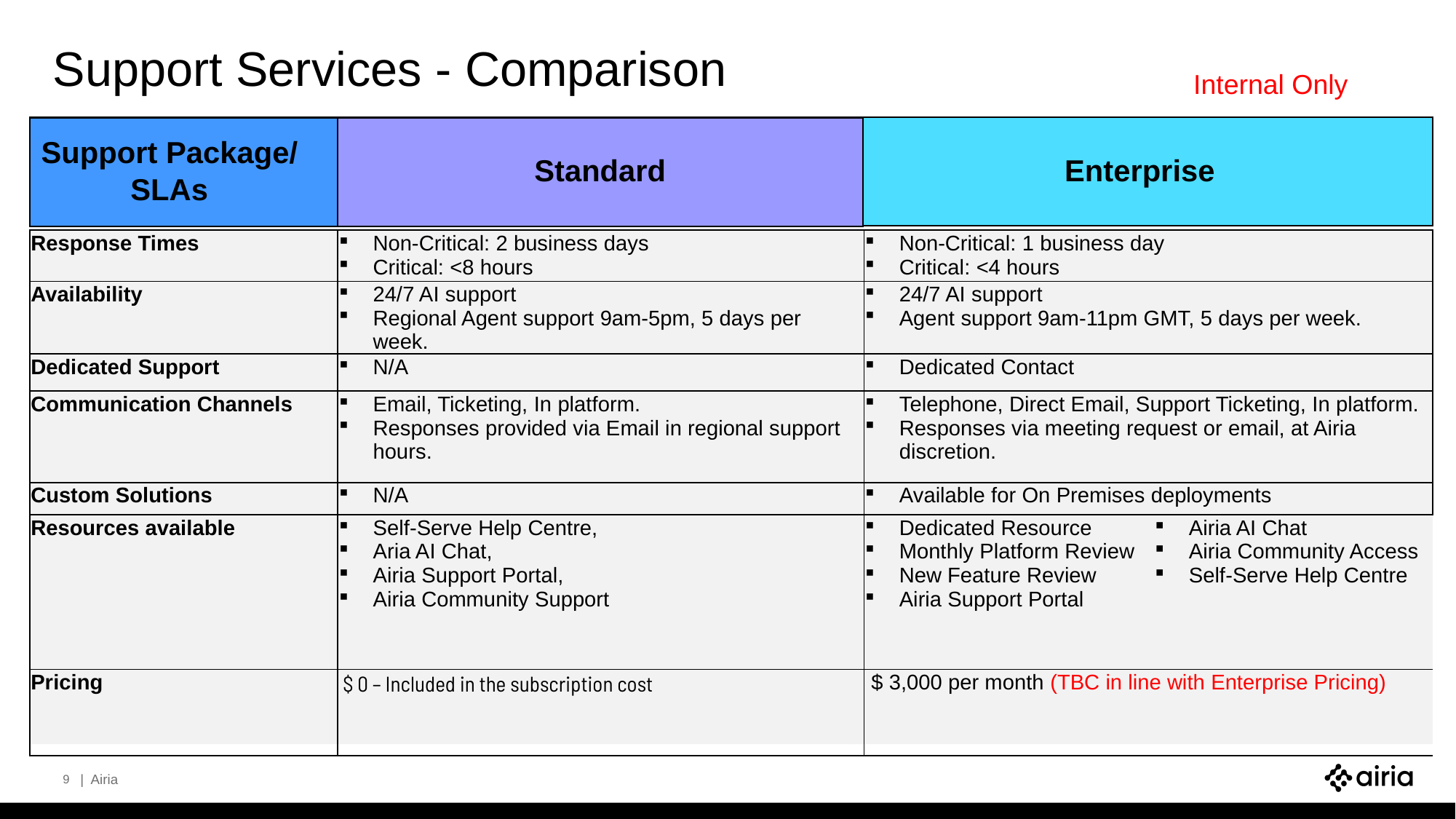

# Support Services - Comparison
Internal Only

Support Package/
SLAs
Standard
Enterprise
| Response Times | Non-Critical: 2 business days Critical: <8 hours | Non-Critical: 1 business day Critical: <4 hours |  |
| --- | --- | --- | --- |
| Availability | 24/7 AI support Regional Agent support 9am-5pm, 5 days per week. | 24/7 AI support Agent support 9am-11pm GMT, 5 days per week. |  |
| Dedicated Support | N/A | Dedicated Contact |  |
| Communication Channels | Email, Ticketing, In platform. Responses provided via Email in regional support hours. | Telephone, Direct Email, Support Ticketing, In platform. Responses via meeting request or email, at Airia discretion. |  |
| Custom Solutions | N/A | Available for On Premises deployments |  |
| Resources available | Self-Serve Help Centre, Aria AI Chat, Airia Support Portal, Airia Community Support | Dedicated Resource Monthly Platform Review New Feature Review Airia Support Portal | Airia AI Chat Airia Community Access Self-Serve Help Centre |
| Pricing | $ 0 – Included in the subscription cost | $ 3,000 per month (TBC in line with Enterprise Pricing) |  |

9
|  Airia